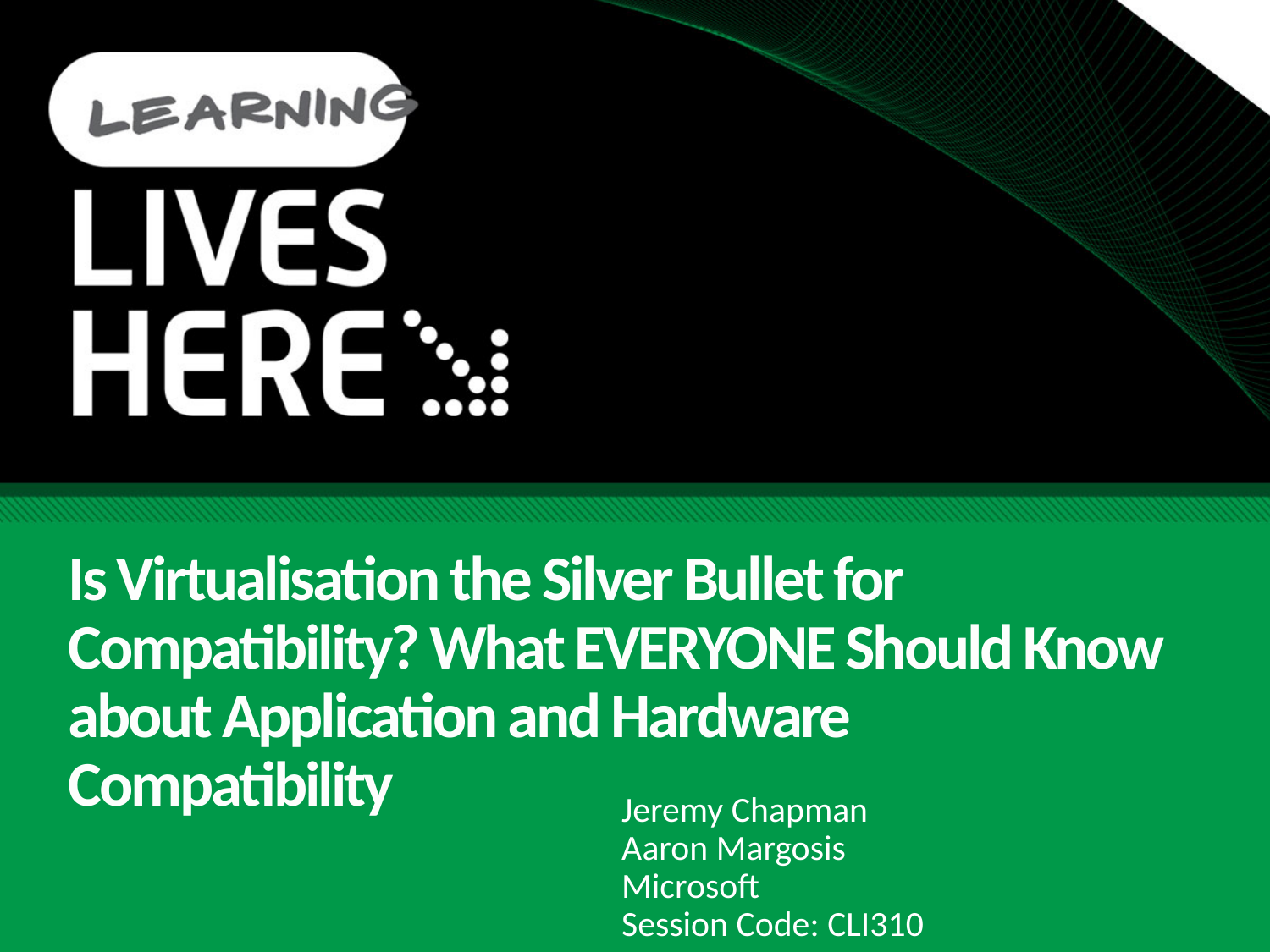

# Is Virtualisation the Silver Bullet for Compatibility? What EVERYONE Should Know about Application and Hardware Compatibility
Jeremy Chapman
Aaron Margosis
Microsoft
Session Code: CLI310